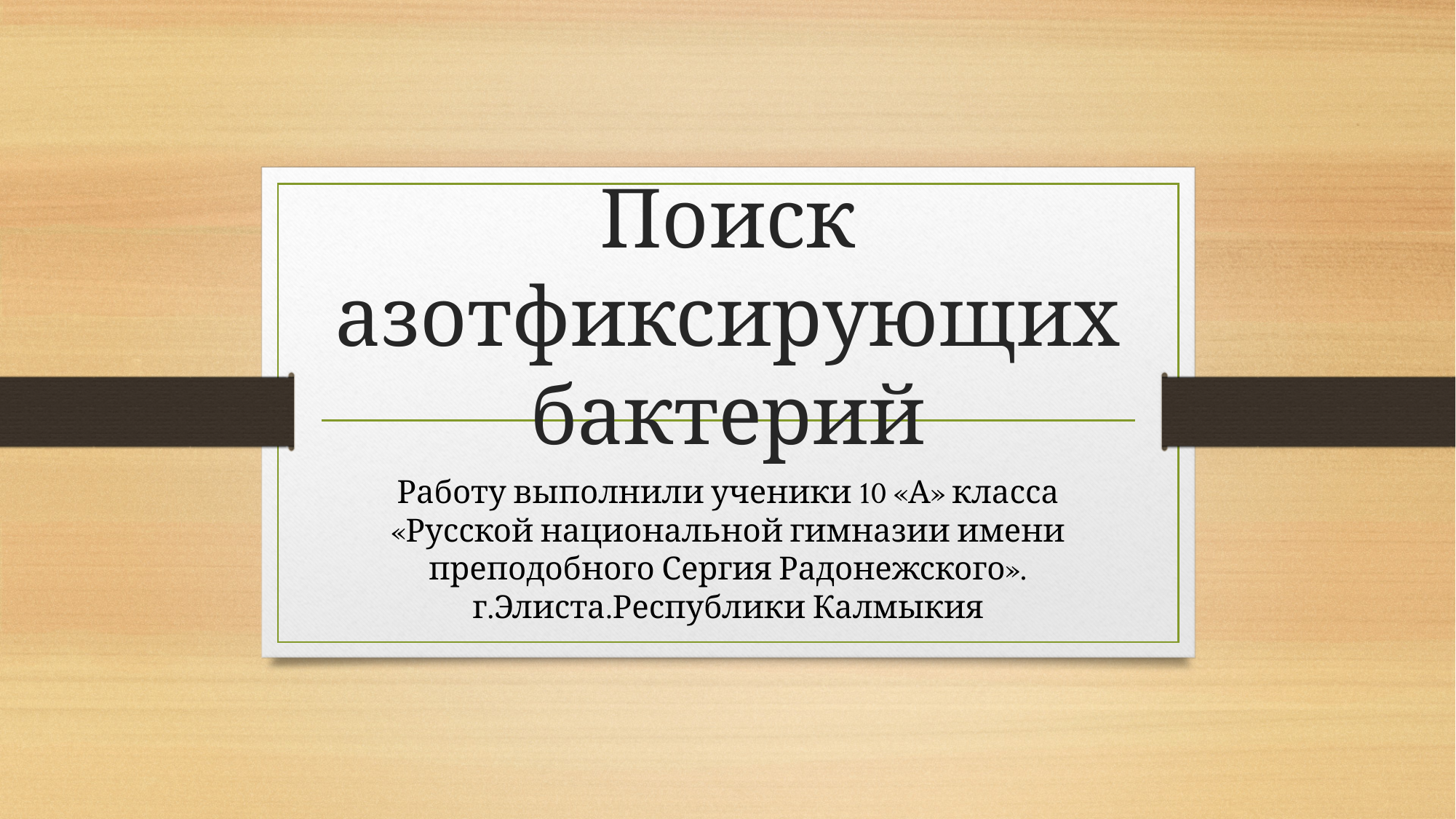

# Поиск азотфиксирующих бактерий
Работу выполнили ученики 10 «А» класса «Русской национальной гимназии имени преподобного Сергия Радонежского». г.Элиста.Республики Калмыкия